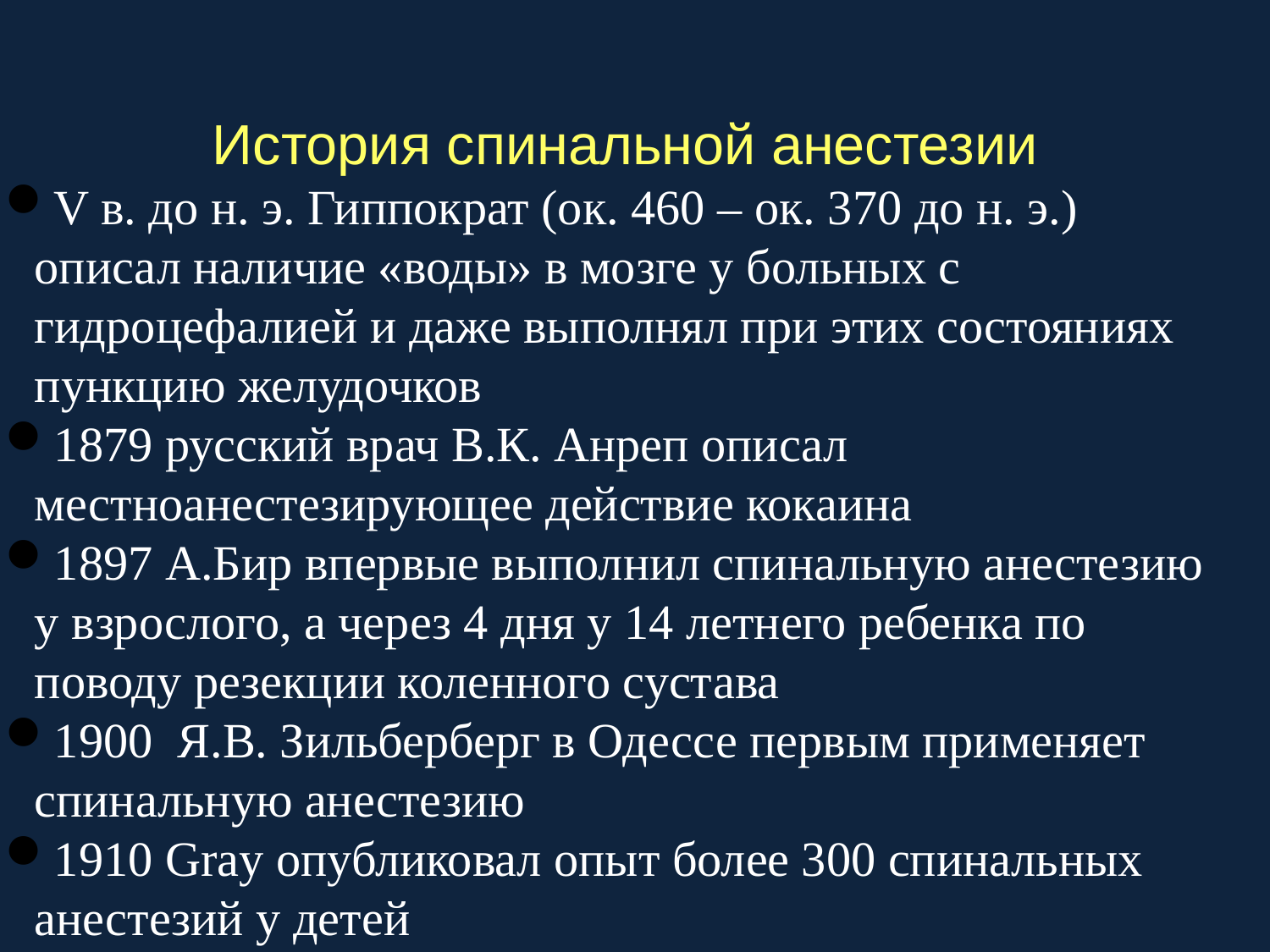

V в. до н. э. Гиппократ (ок. 460 – ок. 370 до н. э.) описал наличие «воды» в мозге у больных с гидроцефалией и даже выполнял при этих состояниях пункцию желудочков
1879 русский врач В.К. Анреп описал местноанестезирующее действие кокаина
1897 А.Бир впервые выполнил спинальную анестезию у взрослого, а через 4 дня у 14 летнего ребенка по поводу резекции коленного сустава
1900  Я.В. Зильберберг в Одессе первым применяет спинальную анестезию
1910 Gray опубликовал опыт более 300 спинальных анестезий у детей
История спинальной анестезии